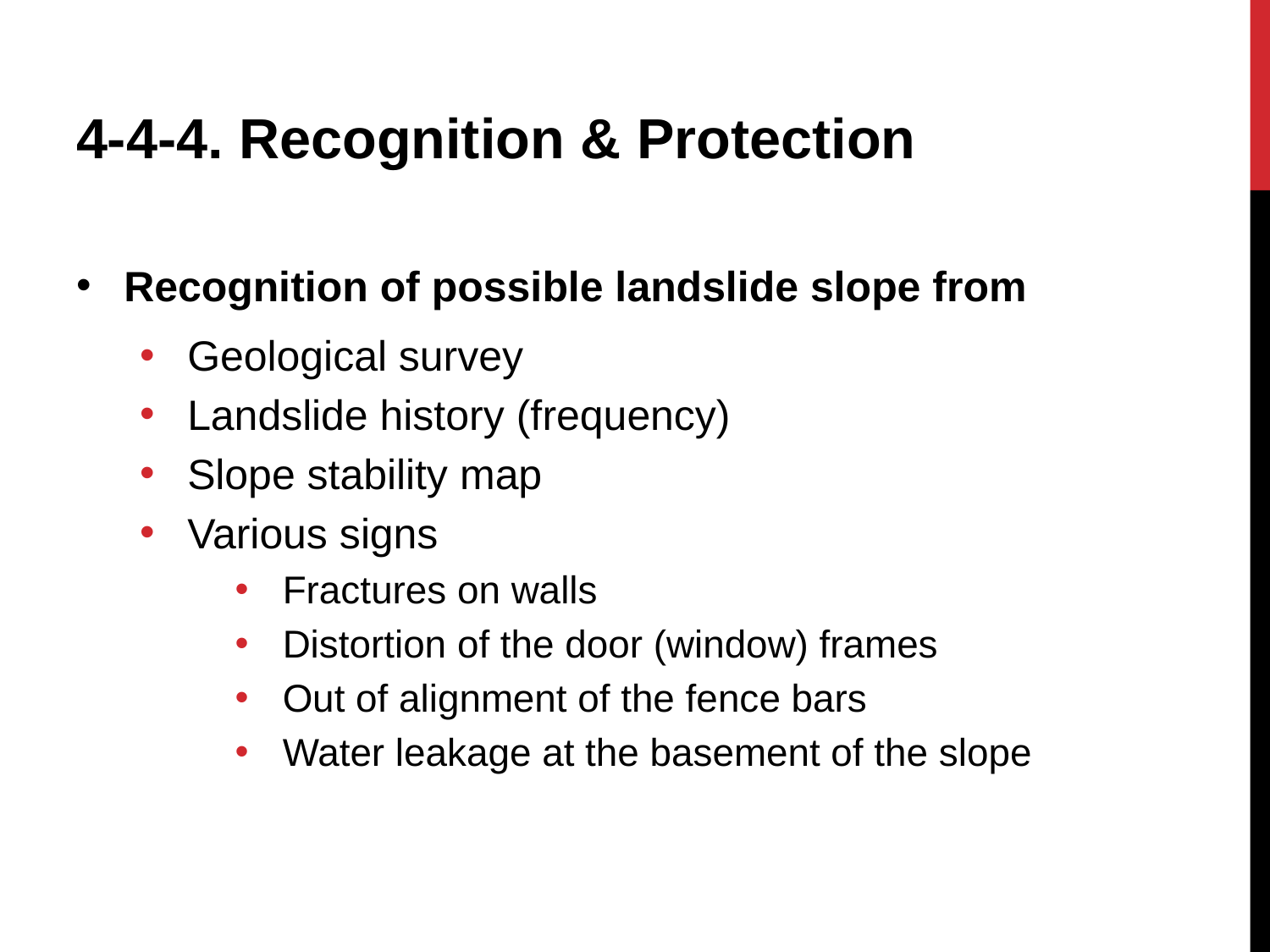

4-4-4. Recognition & Protection

Recognition of possible landslide slope from
Geological survey
Landslide history (frequency)
Slope stability map
Various signs
Fractures on walls
Distortion of the door (window) frames
Out of alignment of the fence bars
Water leakage at the basement of the slope